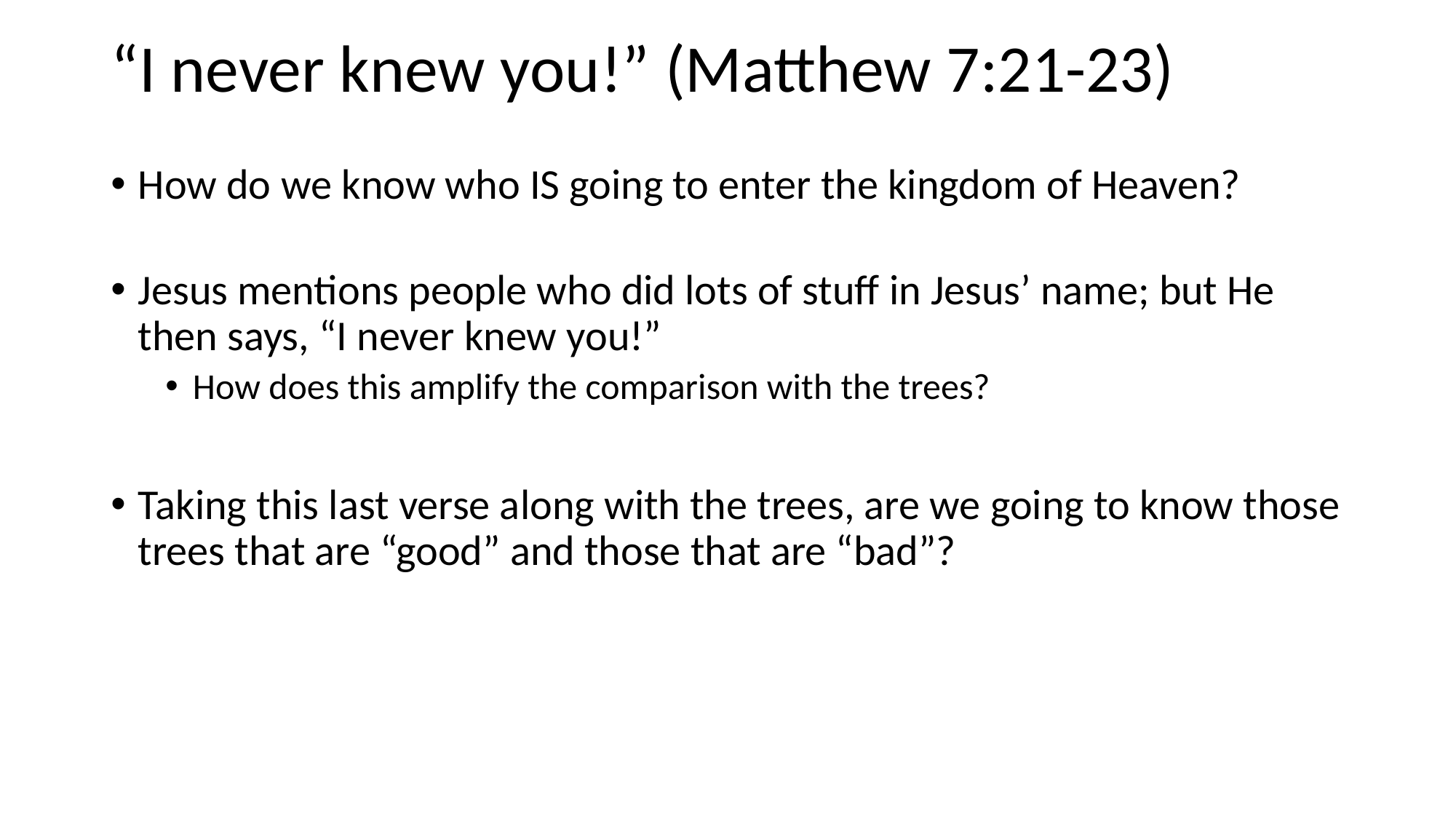

# “I never knew you!” (Matthew 7:21-23)

How do we know who IS going to enter the kingdom of Heaven?

Jesus mentions people who did lots of stuff in Jesus’ name; but He then says, “I never knew you!”
How does this amplify the comparison with the trees?

Taking this last verse along with the trees, are we going to know those trees that are “good” and those that are “bad”?